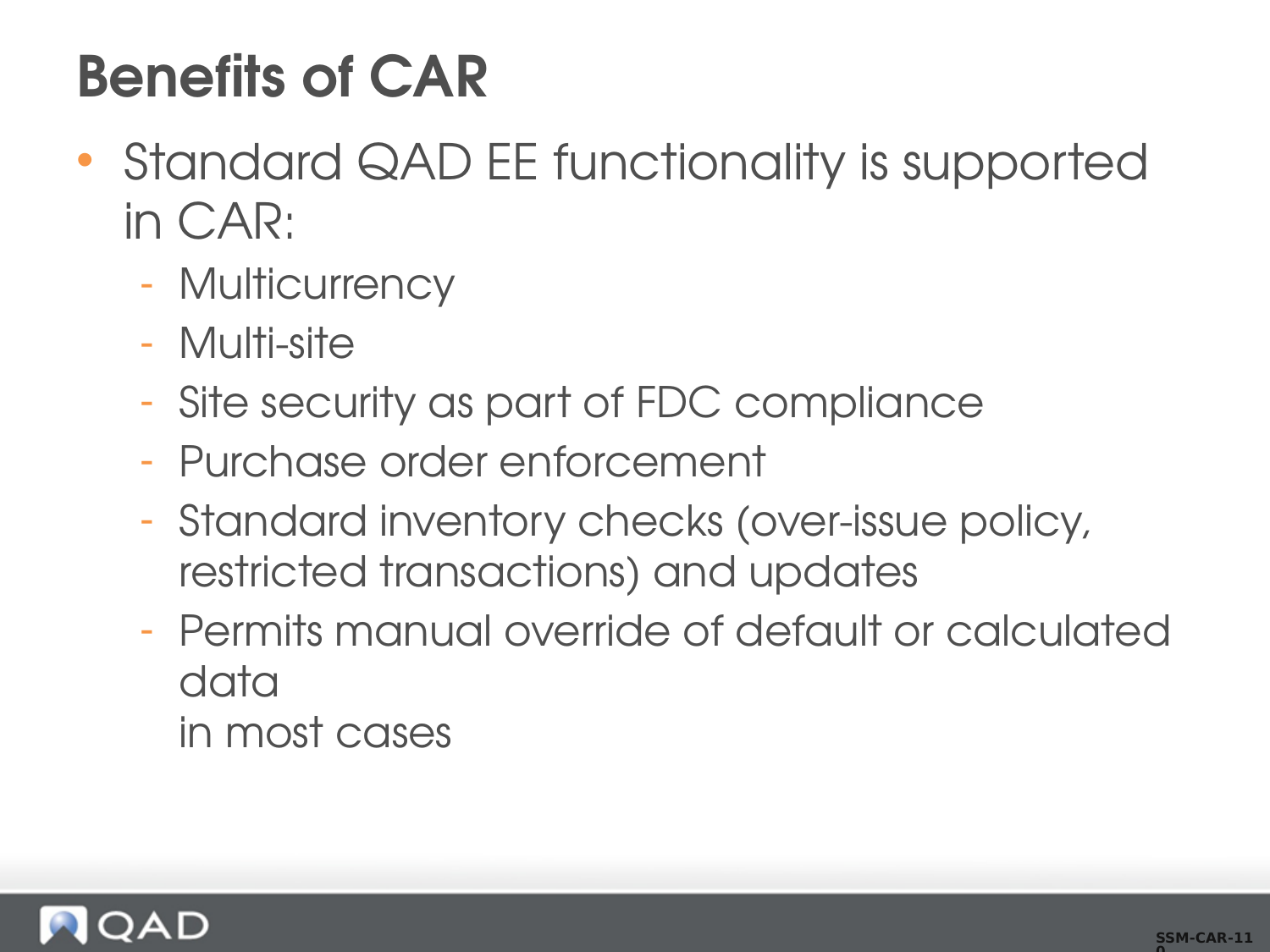

# Benefits of CAR
Standard QAD EE functionality is supported
in CAR:
Multicurrency
Multi-site
Site security as part of FDC compliance
Purchase order enforcement
Standard inventory checks (over-issue policy, restricted transactions) and updates
Permits manual override of default or calculated data
in most cases

SSM-CAR-110